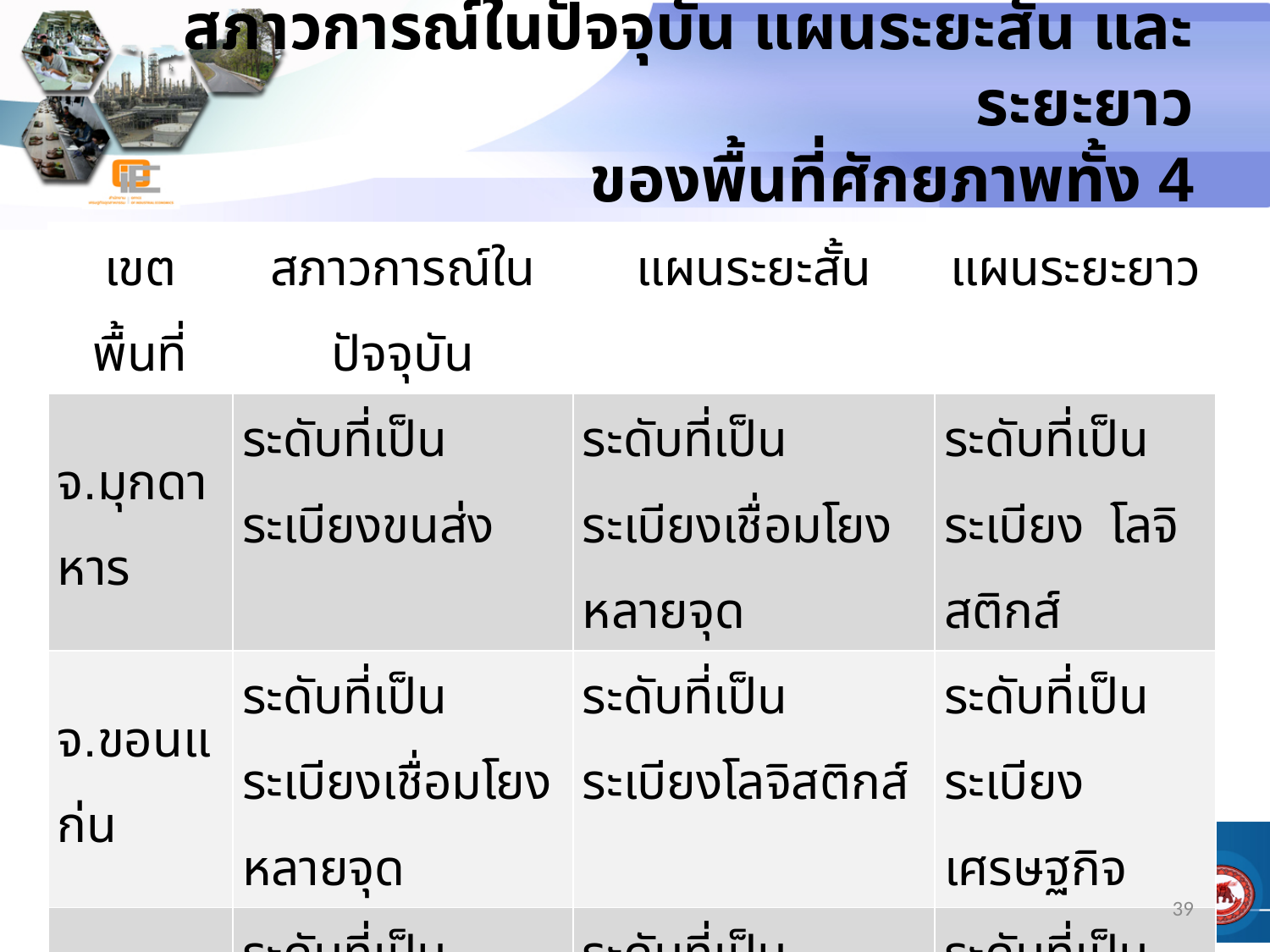

# สภาวการณ์ในปัจจุบัน แผนระยะสั้น และระยะยาว ของพื้นที่ศักยภาพทั้ง 4
| เขตพื้นที่ | สภาวการณ์ในปัจจุบัน | แผนระยะสั้น | แผนระยะยาว |
| --- | --- | --- | --- |
| จ.มุกดาหาร | ระดับที่เป็นระเบียงขนส่ง | ระดับที่เป็นระเบียงเชื่อมโยงหลายจุด | ระดับที่เป็นระเบียง โลจิสติกส์ |
| จ.ขอนแก่น | ระดับที่เป็นระเบียงเชื่อมโยงหลายจุด | ระดับที่เป็นระเบียงโลจิสติกส์ | ระดับที่เป็นระเบียงเศรษฐกิจ |
| จ.พิษณุโลก | ระดับที่เป็นระเบียงเชื่อมโยงหลายจุด | ระดับที่เป็นระเบียงโลจิสติกส์ | ระดับที่เป็นระเบียงเศรษฐกิจ |
| อ.แม่สอด | ระดับที่เป็นระเบียงขนส่ง | ระดับที่เป็นระเบียงโลจิสติกส์ | ระดับที่เป็นระเบียงเศรษฐกิจ |
39